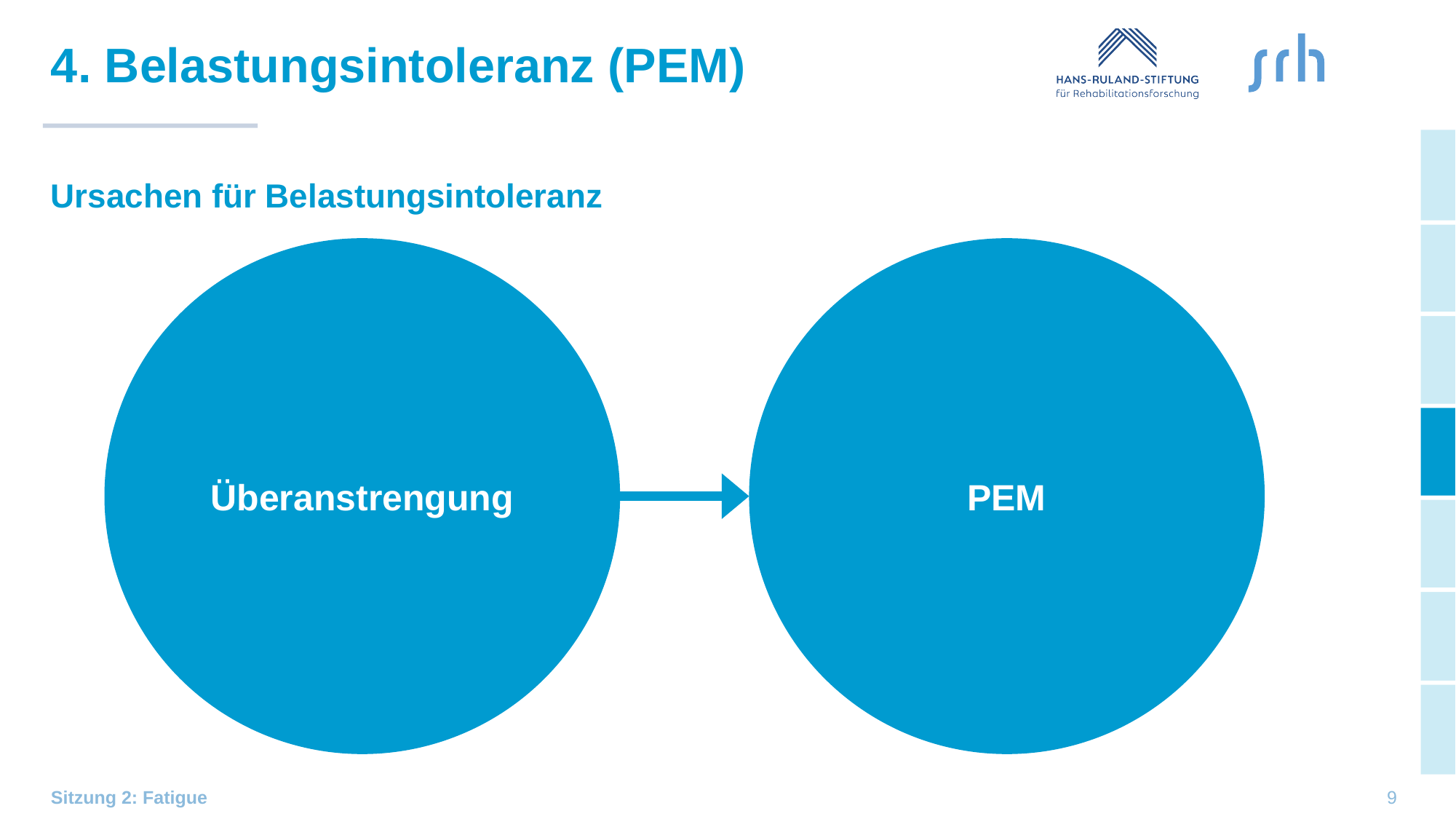

# 4. Belastungsintoleranz (PEM)
Ursachen für Belastungsintoleranz
Überanstrengung
PEM
9
Sitzung 2: Fatigue